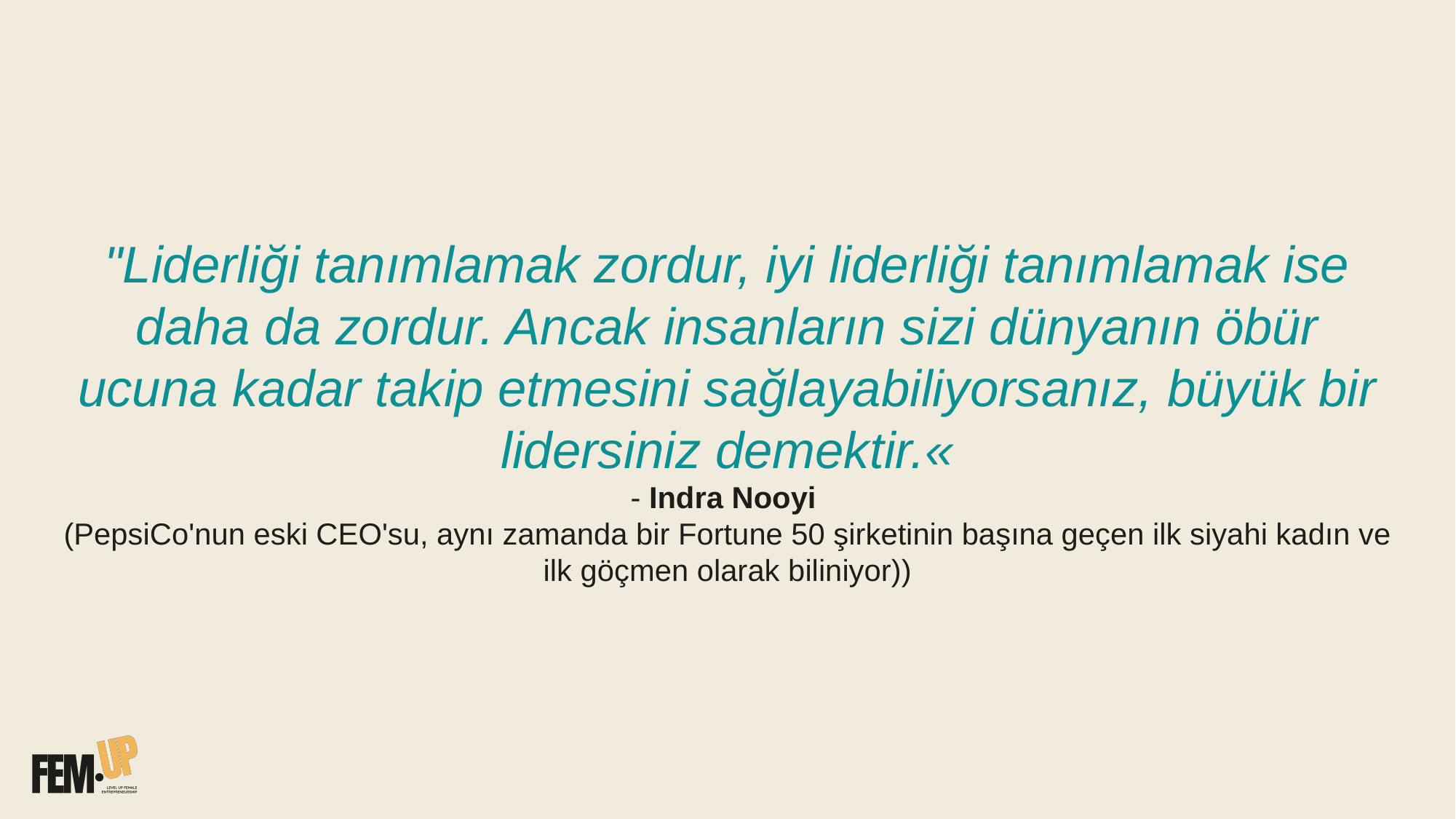

# "Liderliği tanımlamak zordur, iyi liderliği tanımlamak ise daha da zordur. Ancak insanların sizi dünyanın öbür ucuna kadar takip etmesini sağlayabiliyorsanız, büyük bir lidersiniz demektir.« - Indra Nooyi (PepsiCo'nun eski CEO'su, aynı zamanda bir Fortune 50 şirketinin başına geçen ilk siyahi kadın ve ilk göçmen olarak biliniyor))